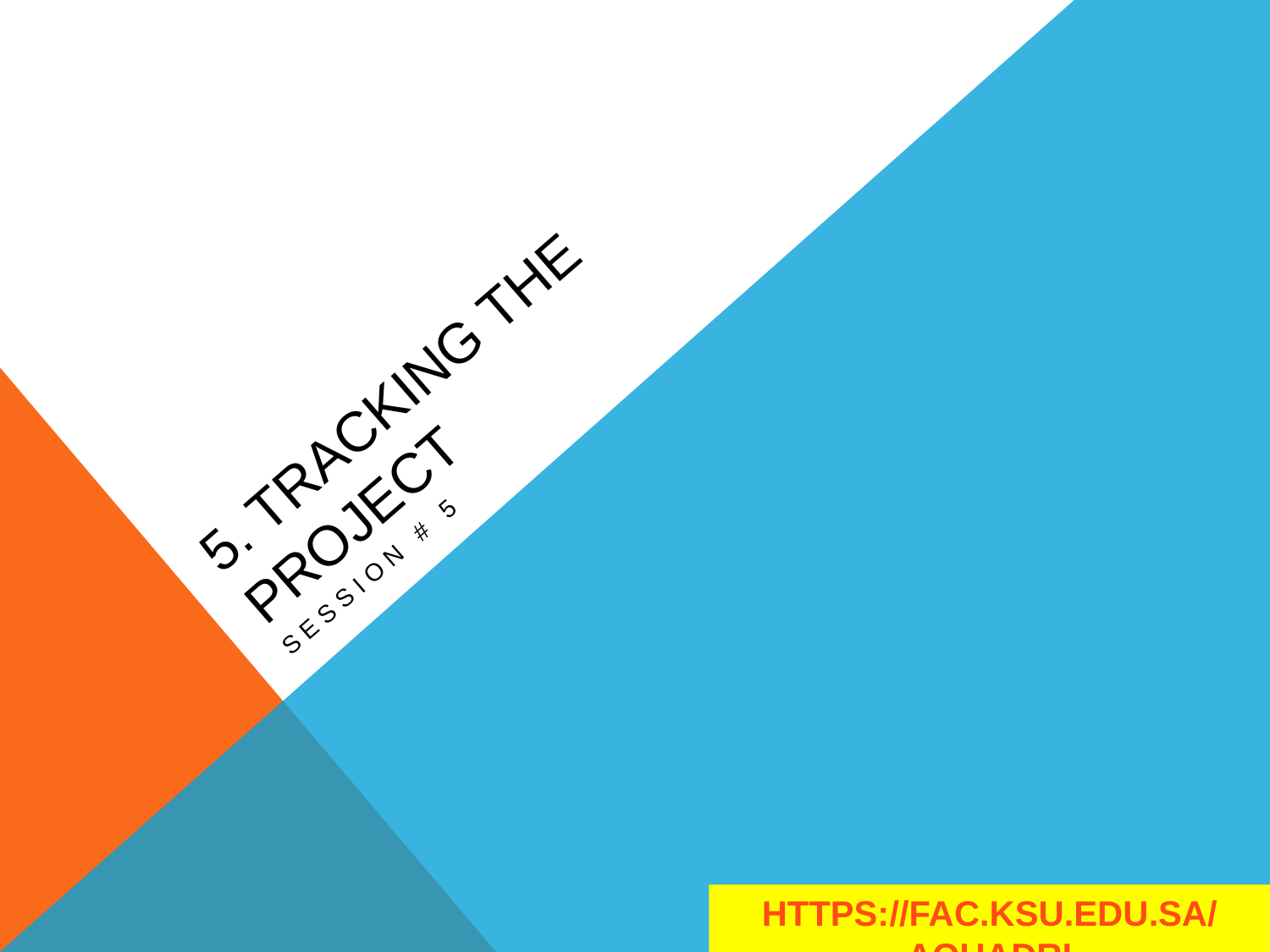

# 5. Tracking the project
Session # 5
https://fac.ksu.edu.sa/aquadri